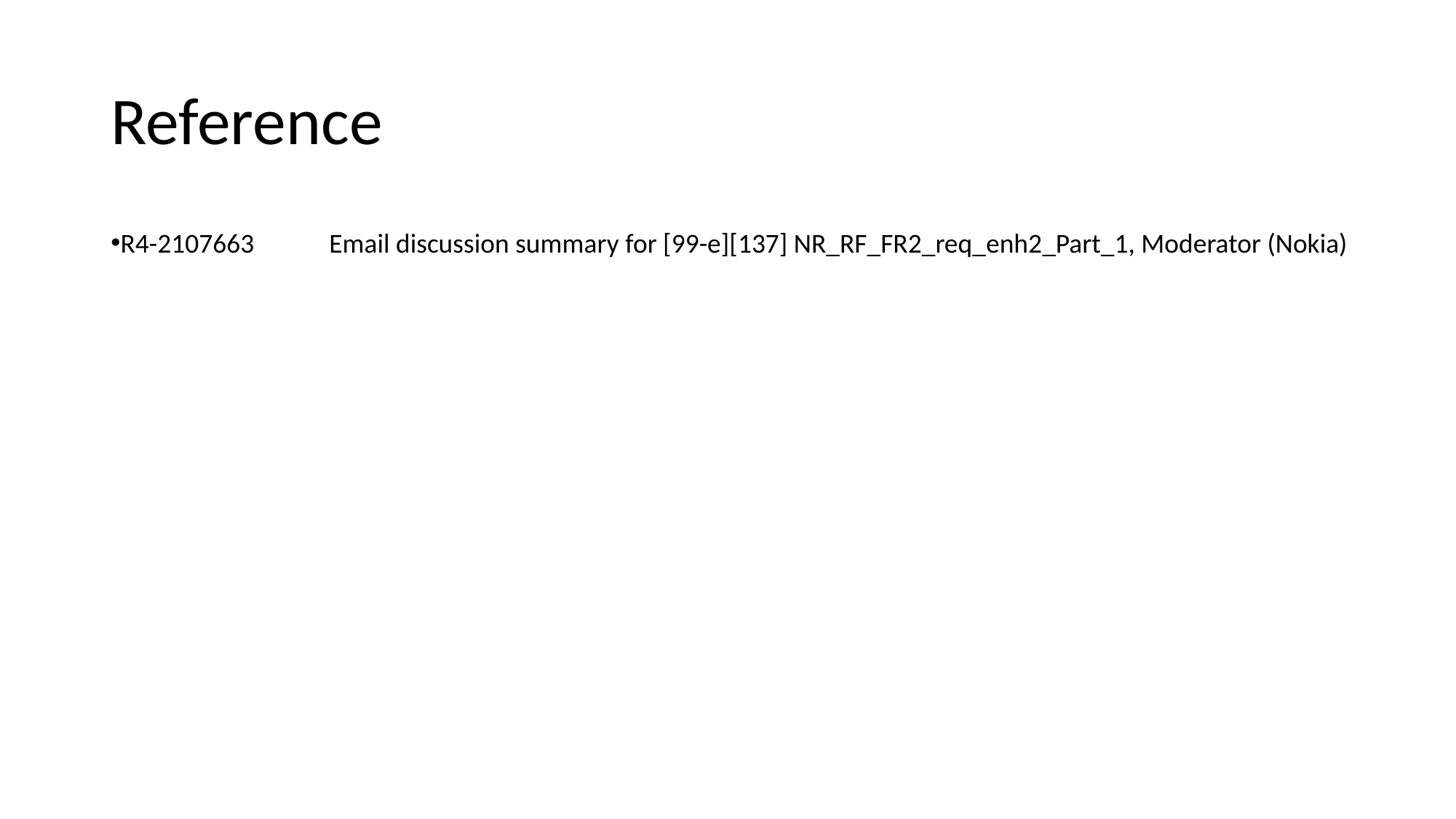

# Reference
R4-2107663	Email discussion summary for [99-e][137] NR_RF_FR2_req_enh2_Part_1, Moderator (Nokia)